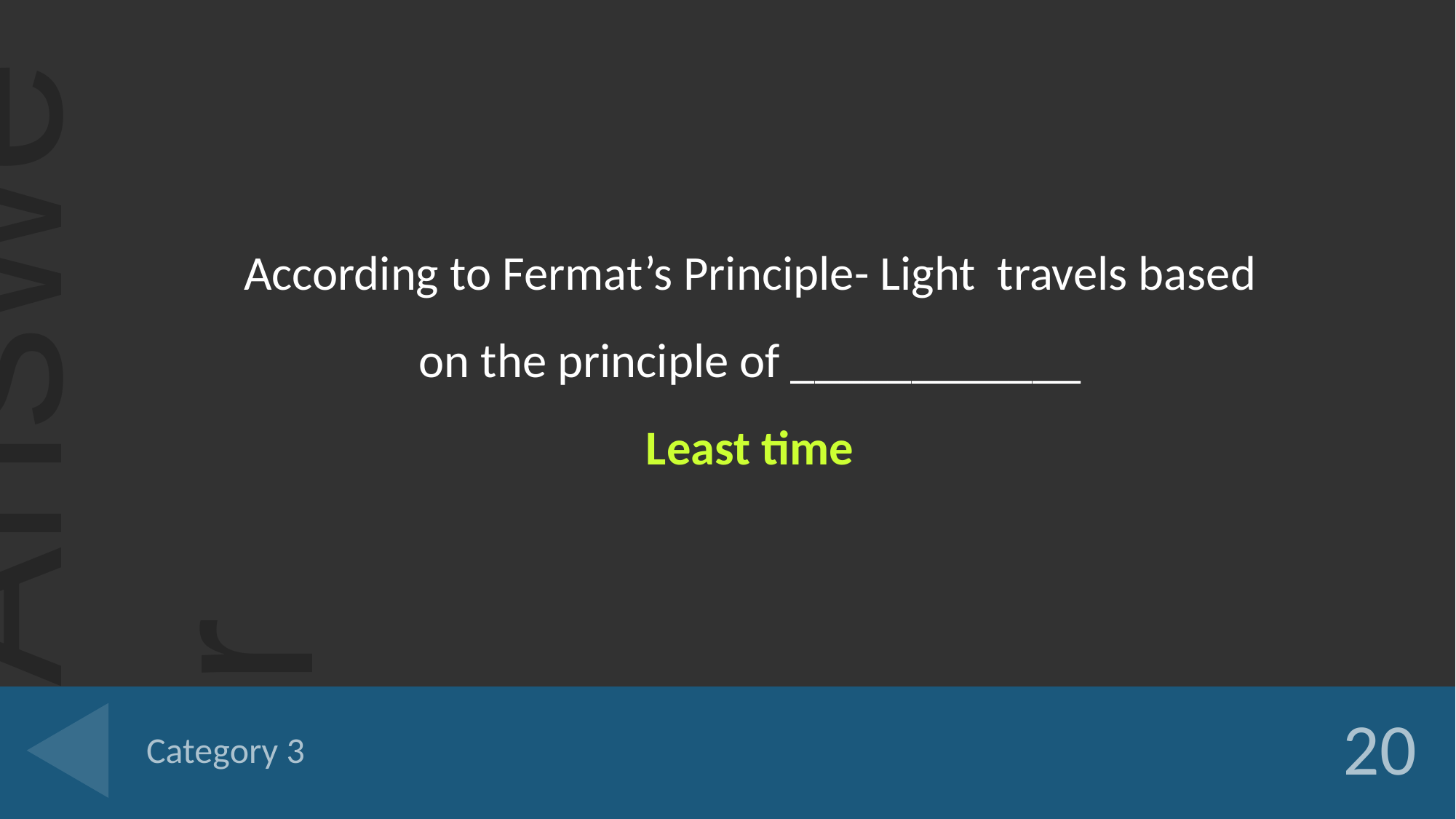

According to Fermat’s Principle- Light  travels based on the principle of ____________
Least time
# Category 3
20